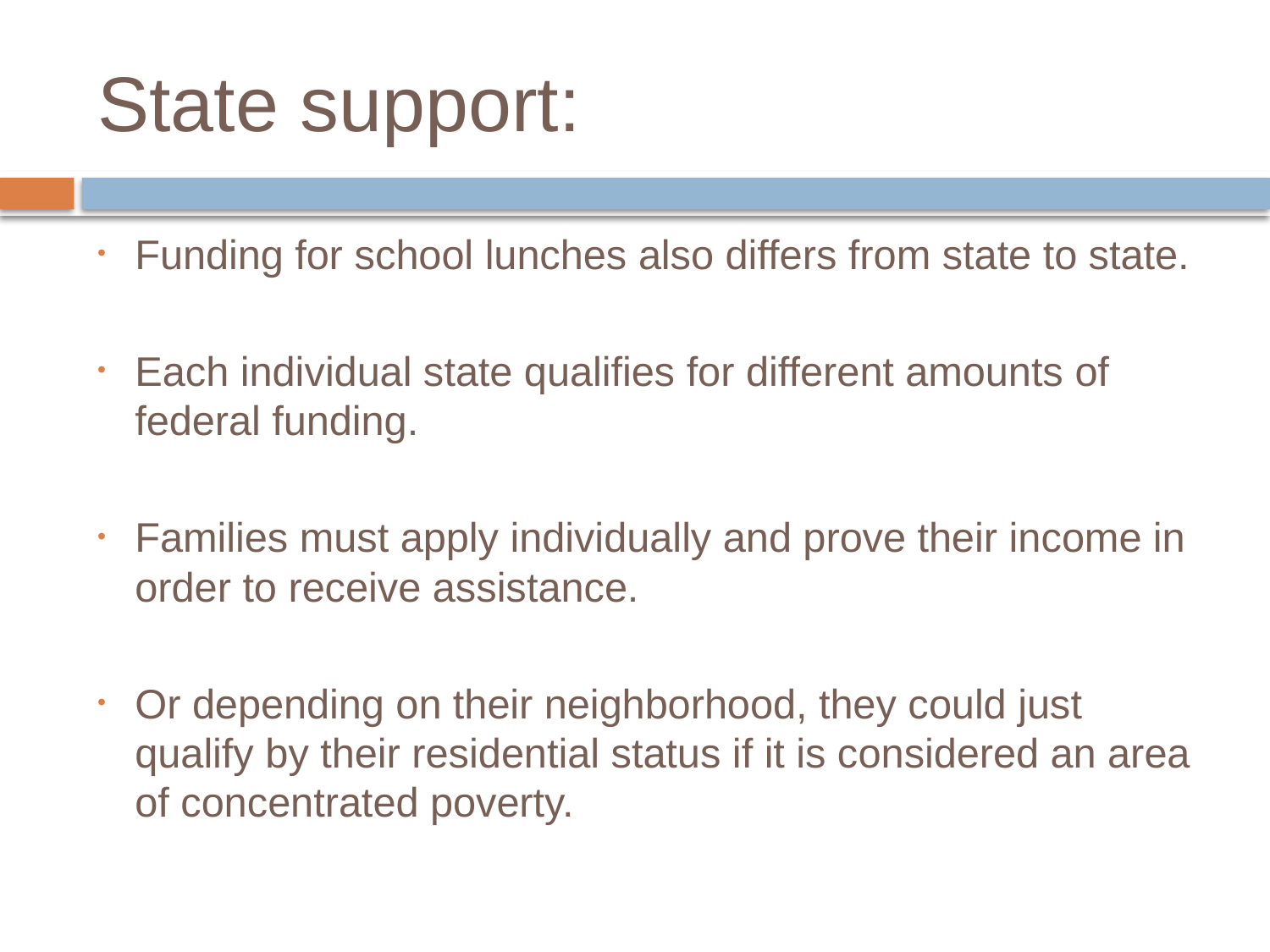

# State support:
Funding for school lunches also differs from state to state.

Each individual state qualifies for different amounts of federal funding.

Families must apply individually and prove their income in order to receive assistance.

Or depending on their neighborhood, they could just qualify by their residential status if it is considered an area of concentrated poverty.